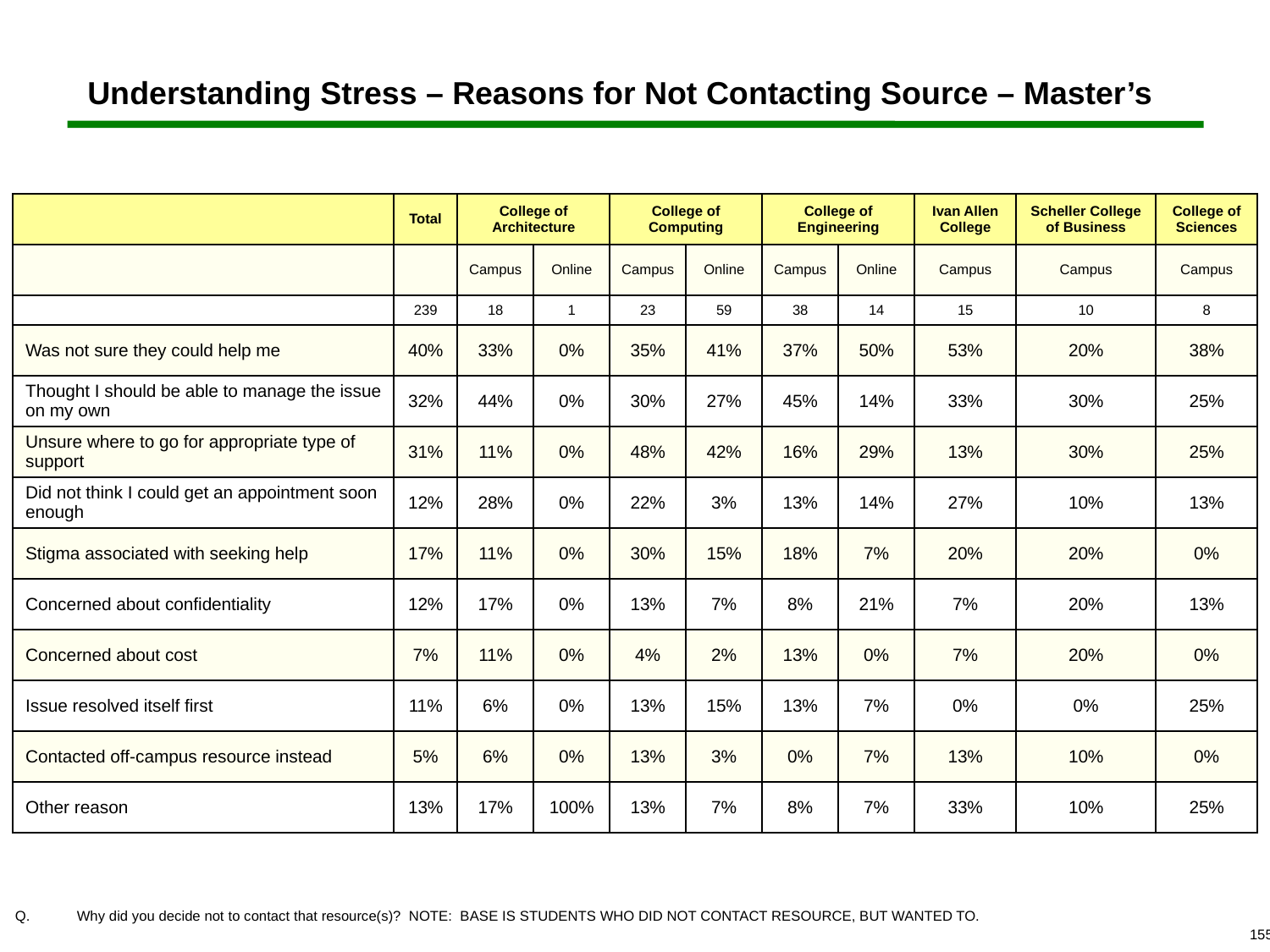

# Understanding Stress – Reasons for Not Contacting Source – Master’s
|  | Total | College of Architecture |  | College of Computing |  | College of Engineering |  | Ivan Allen College | Scheller College of Business | College of Sciences |
| --- | --- | --- | --- | --- | --- | --- | --- | --- | --- | --- |
|  |  | Campus | Online | Campus | Online | Campus | Online | Campus | Campus | Campus |
|  | 239 | 18 | 1 | 23 | 59 | 38 | 14 | 15 | 10 | 8 |
| Was not sure they could help me | 40% | 33% | 0% | 35% | 41% | 37% | 50% | 53% | 20% | 38% |
| Thought I should be able to manage the issue on my own | 32% | 44% | 0% | 30% | 27% | 45% | 14% | 33% | 30% | 25% |
| Unsure where to go for appropriate type of support | 31% | 11% | 0% | 48% | 42% | 16% | 29% | 13% | 30% | 25% |
| Did not think I could get an appointment soon enough | 12% | 28% | 0% | 22% | 3% | 13% | 14% | 27% | 10% | 13% |
| Stigma associated with seeking help | 17% | 11% | 0% | 30% | 15% | 18% | 7% | 20% | 20% | 0% |
| Concerned about confidentiality | 12% | 17% | 0% | 13% | 7% | 8% | 21% | 7% | 20% | 13% |
| Concerned about cost | 7% | 11% | 0% | 4% | 2% | 13% | 0% | 7% | 20% | 0% |
| Issue resolved itself first | 11% | 6% | 0% | 13% | 15% | 13% | 7% | 0% | 0% | 25% |
| Contacted off-campus resource instead | 5% | 6% | 0% | 13% | 3% | 0% | 7% | 13% | 10% | 0% |
| Other reason | 13% | 17% | 100% | 13% | 7% | 8% | 7% | 33% | 10% | 25% |
 	Why did you decide not to contact that resource(s)?  NOTE:  BASE IS STUDENTS WHO DID NOT CONTACT RESOURCE, BUT WANTED TO.